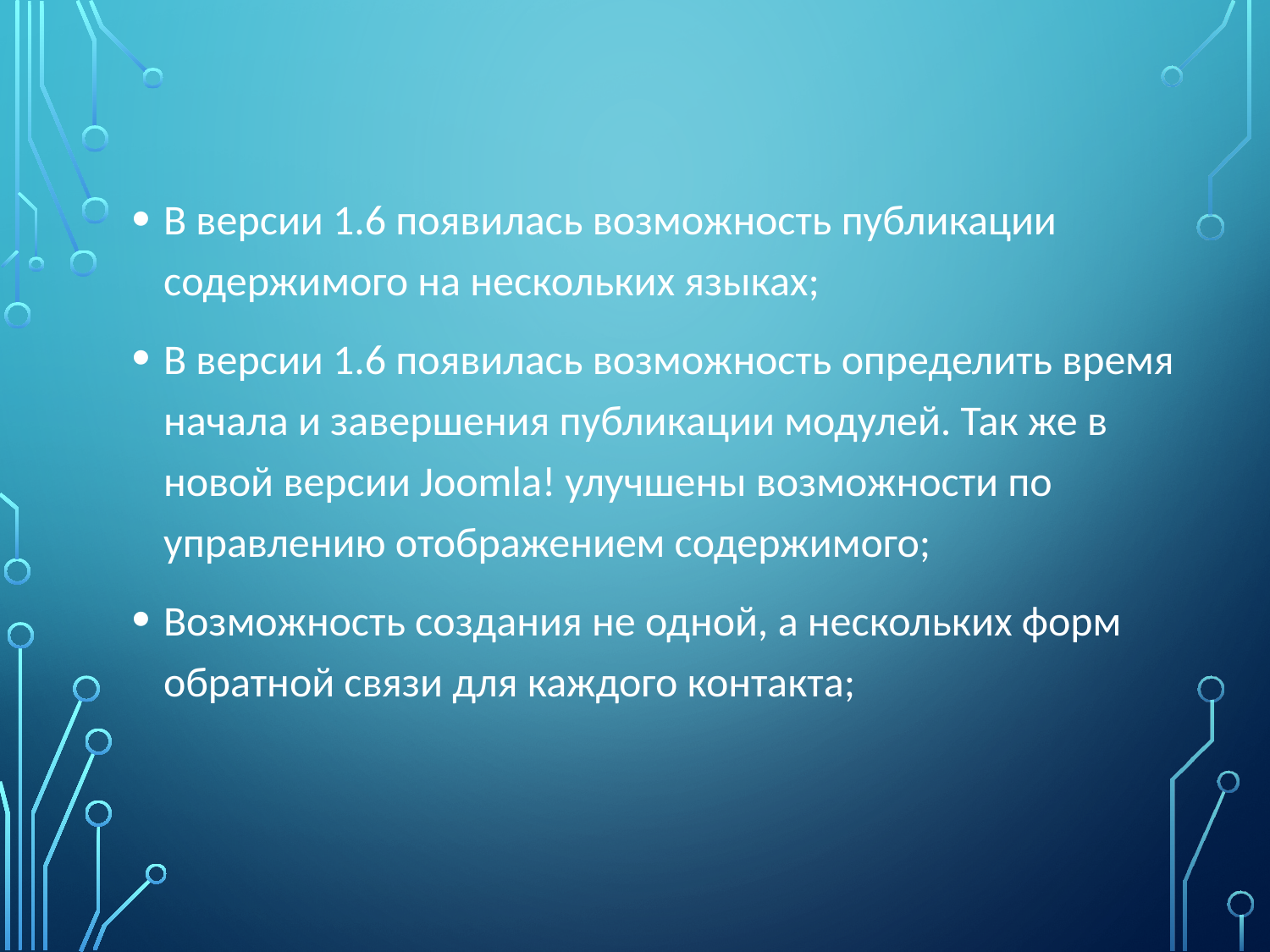

В версии 1.6 появилась возможность публикации содержимого на нескольких языках;
В версии 1.6 появилась возможность определить время начала и завершения публикации модулей. Так же в новой версии Joomla! улучшены возможности по управлению отображением содержимого;
Возможность создания не одной, а нескольких форм обратной связи для каждого контакта;